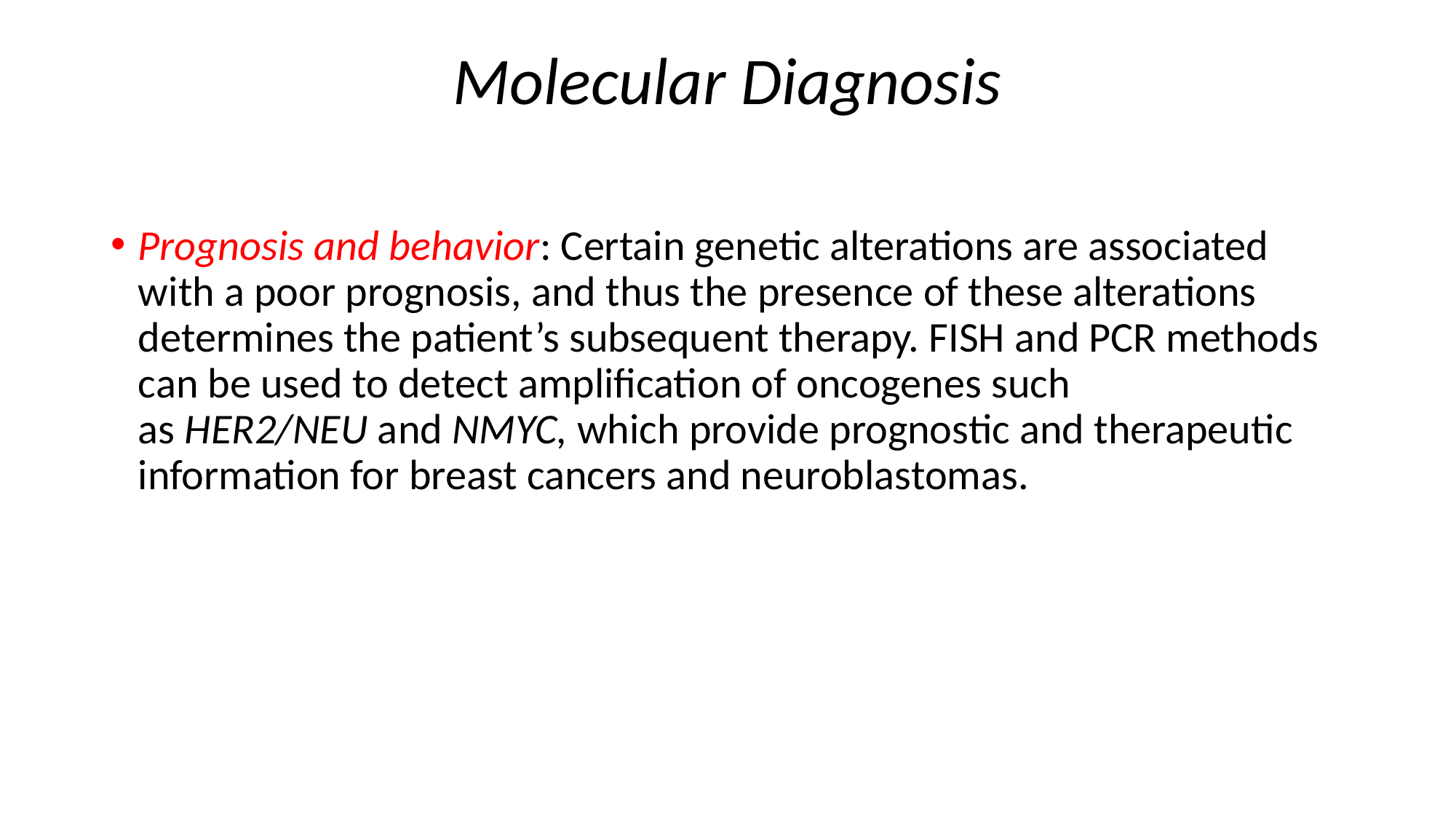

# Molecular Diagnosis
Prognosis and behavior: Certain genetic alterations are associated with a poor prognosis, and thus the presence of these alterations determines the patient’s subsequent therapy. FISH and PCR methods can be used to detect amplification of oncogenes such as HER2/NEU and NMYC, which provide prognostic and therapeutic information for breast cancers and neuroblastomas.